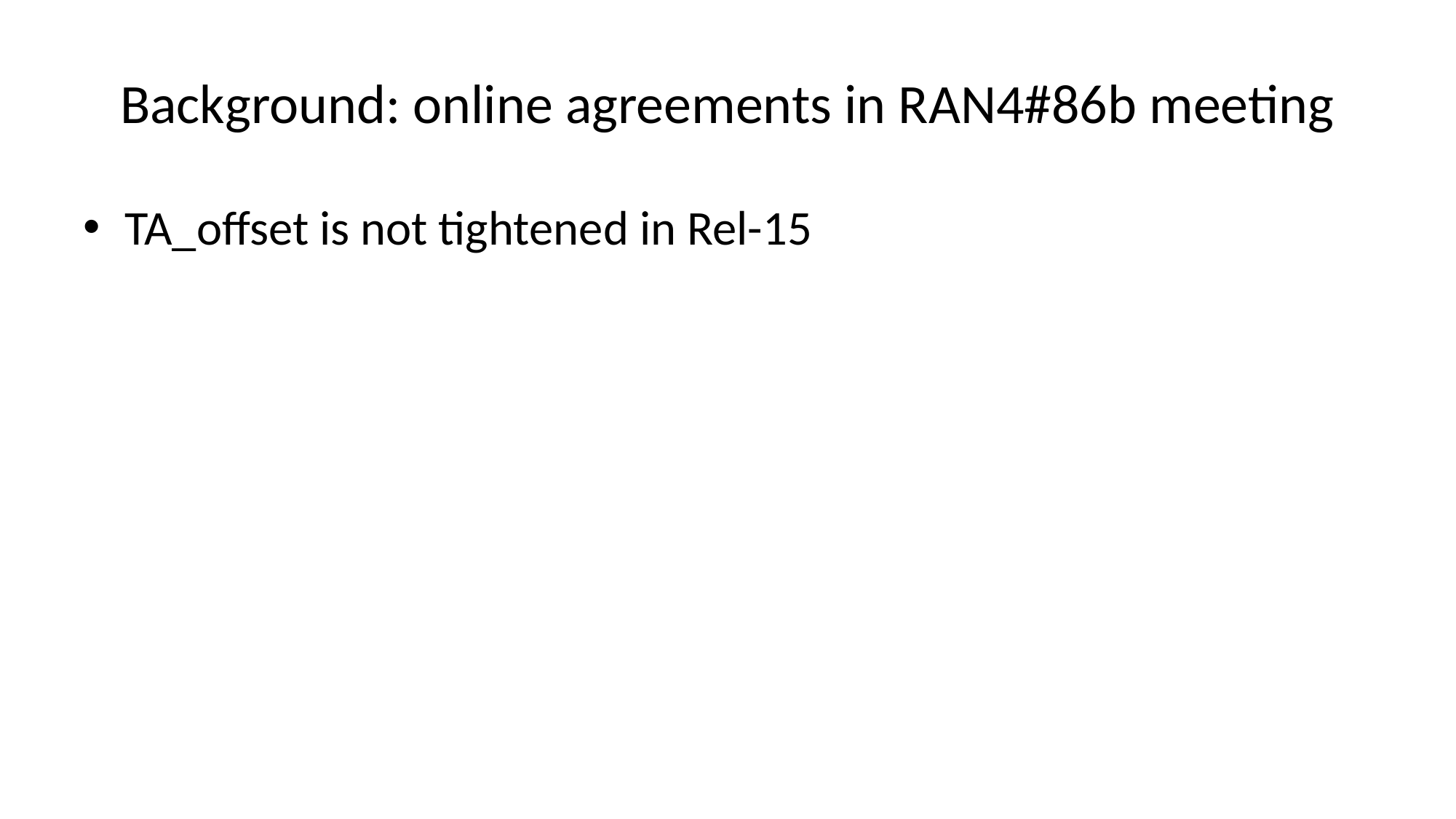

# Background: online agreements in RAN4#86b meeting
TA_offset is not tightened in Rel-15